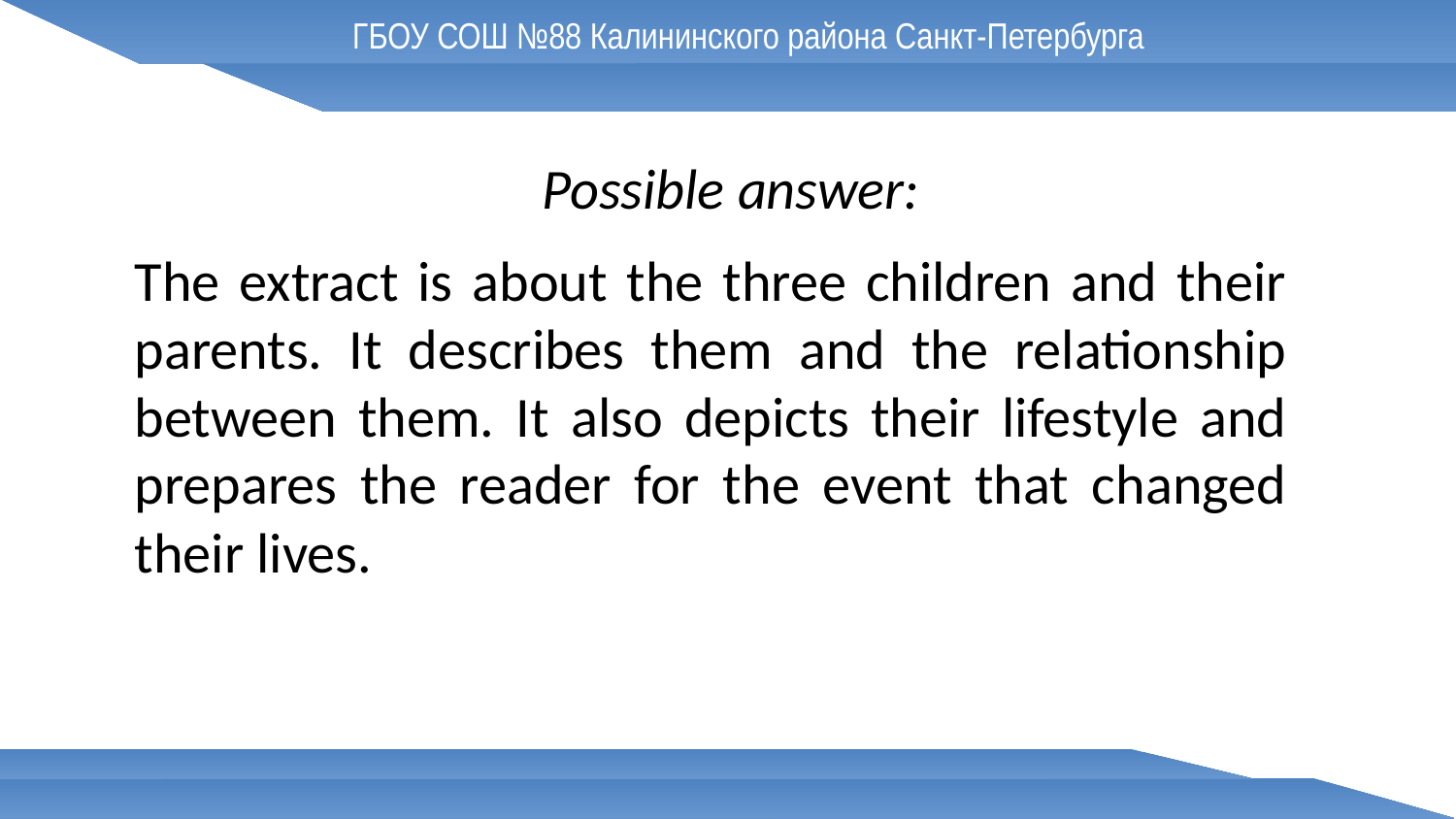

ГБОУ СОШ №88 Калининского района Санкт-Петербурга
Possible answer:
The extract is about the three children and their parents. It describes them and the relationship between them. It also depicts their lifestyle and prepares the reader for the event that changed their lives.